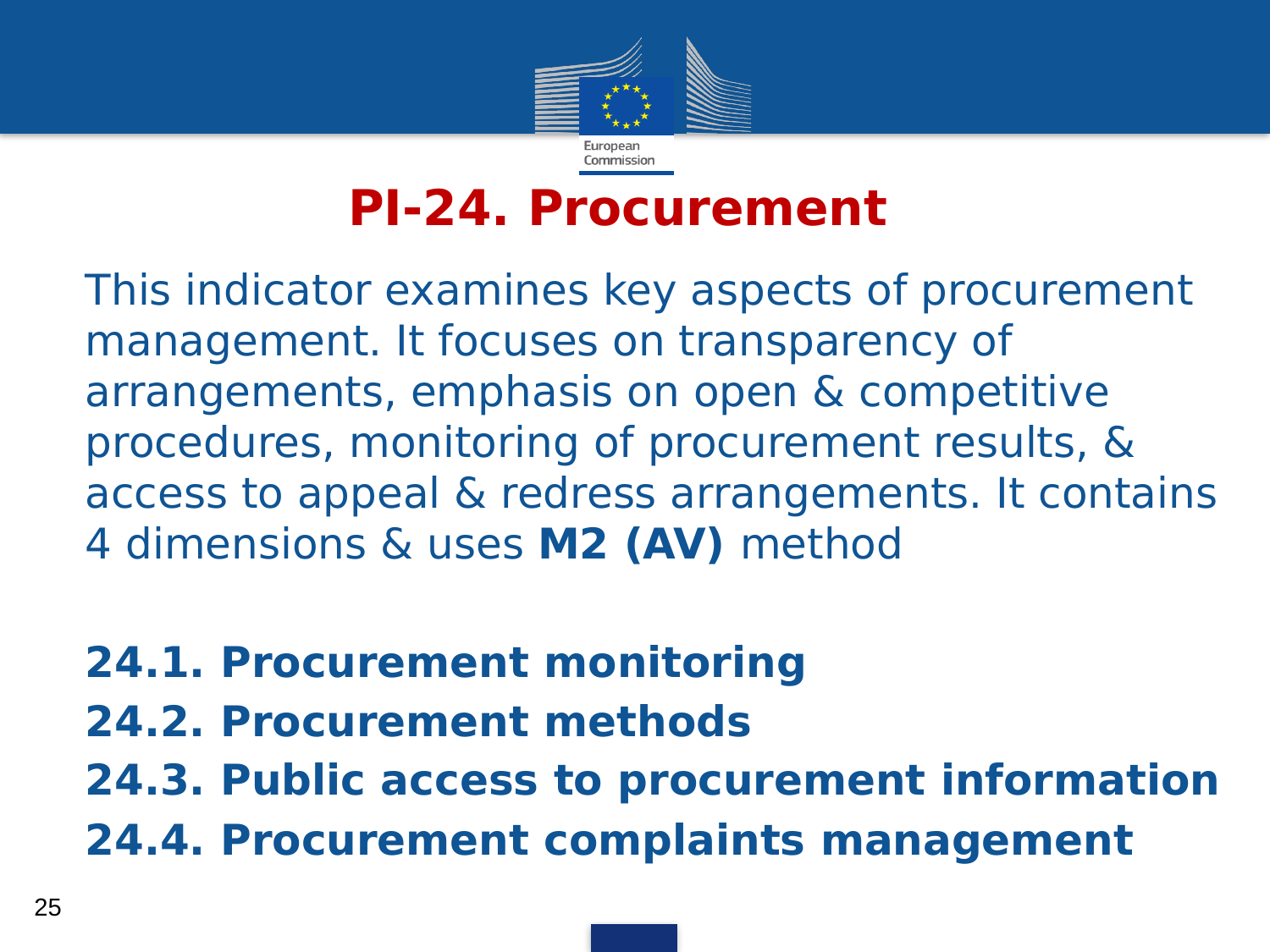

# PI-24. Procurement
This indicator examines key aspects of procurement management. It focuses on transparency of arrangements, emphasis on open & competitive procedures, monitoring of procurement results, & access to appeal & redress arrangements. It contains 4 dimensions & uses M2 (AV) method

24.1. Procurement monitoring
24.2. Procurement methods
24.3. Public access to procurement information
24.4. Procurement complaints management

25